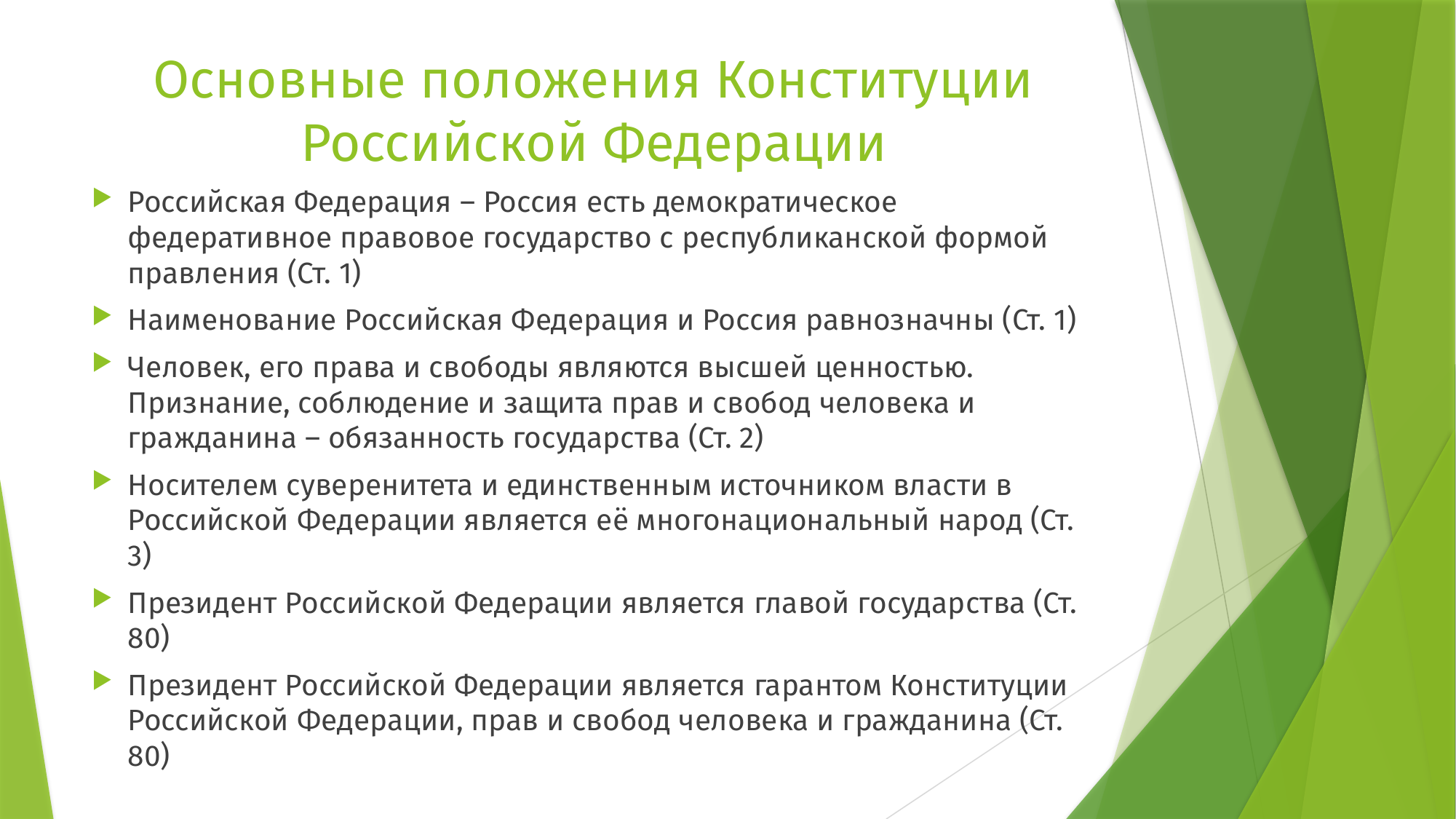

# Основные положения Конституции Российской Федерации
Российская Федерация – Россия есть демократическое федеративное правовое государство с республиканской формой правления (Ст. 1)
Наименование Российская Федерация и Россия равнозначны (Ст. 1)
Человек, его права и свободы являются высшей ценностью. Признание, соблюдение и защита прав и свобод человека и гражданина – обязанность государства (Ст. 2)
Носителем суверенитета и единственным источником власти в Российской Федерации является её многонациональный народ (Ст. 3)
Президент Российской Федерации является главой государства (Ст. 80)
Президент Российской Федерации является гарантом Конституции Российской Федерации, прав и свобод человека и гражданина (Ст. 80)